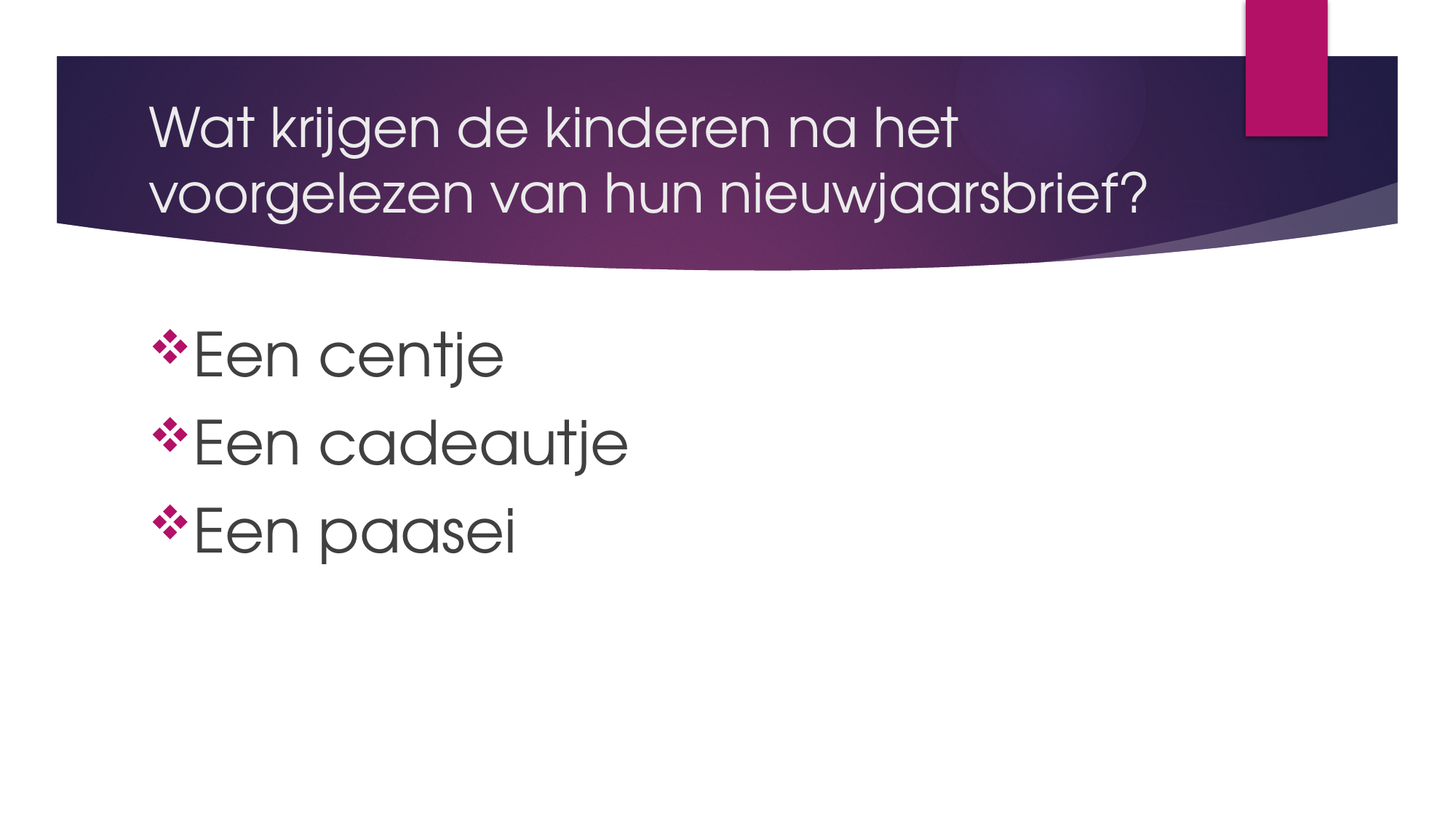

# Wat krijgen de kinderen na het voorgelezen van hun nieuwjaarsbrief?
Een centje
Een cadeautje
Een paasei